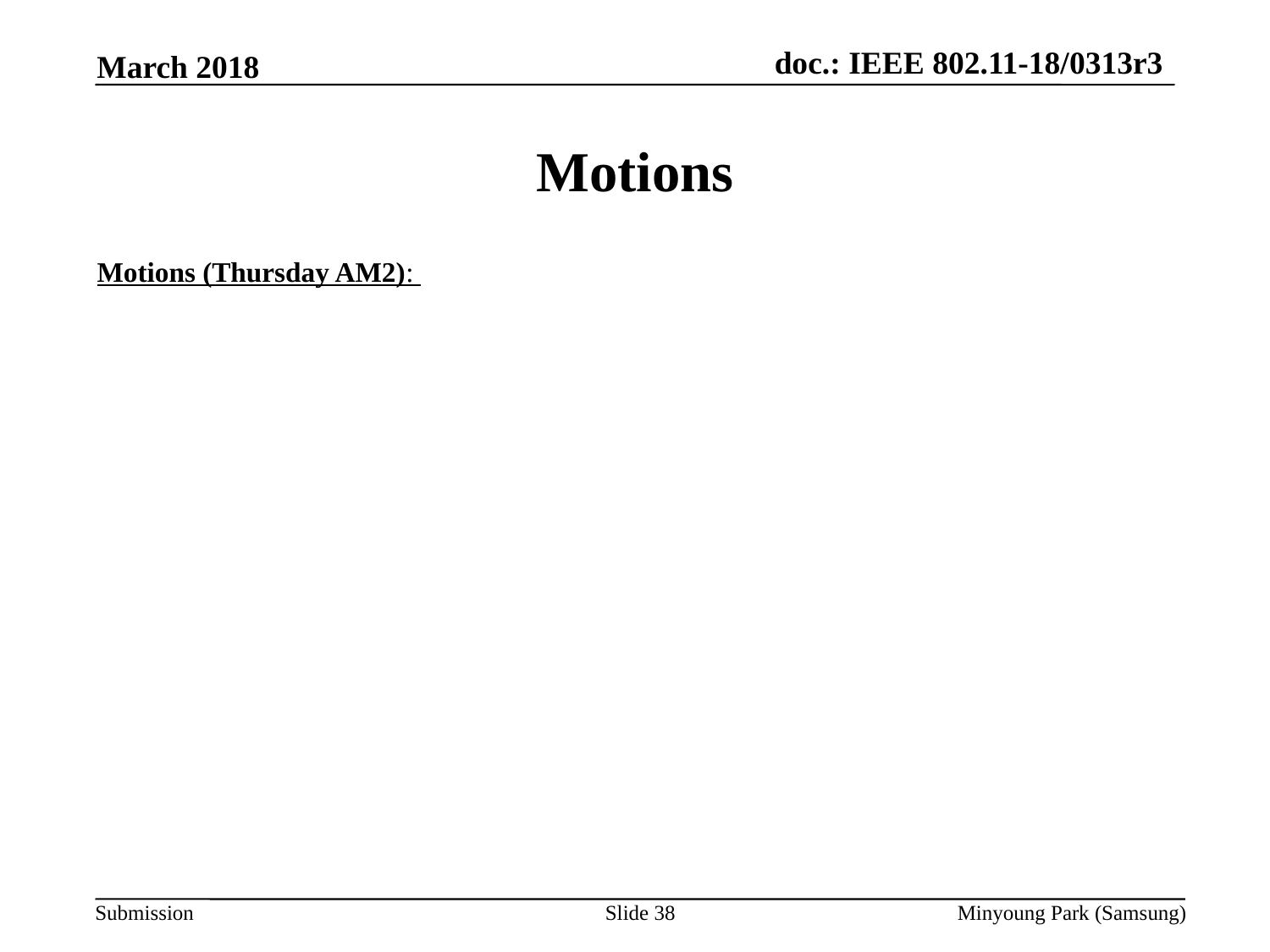

March 2018
# Motions
Motions (Thursday AM2):

Slide 38
Minyoung Park (Samsung)